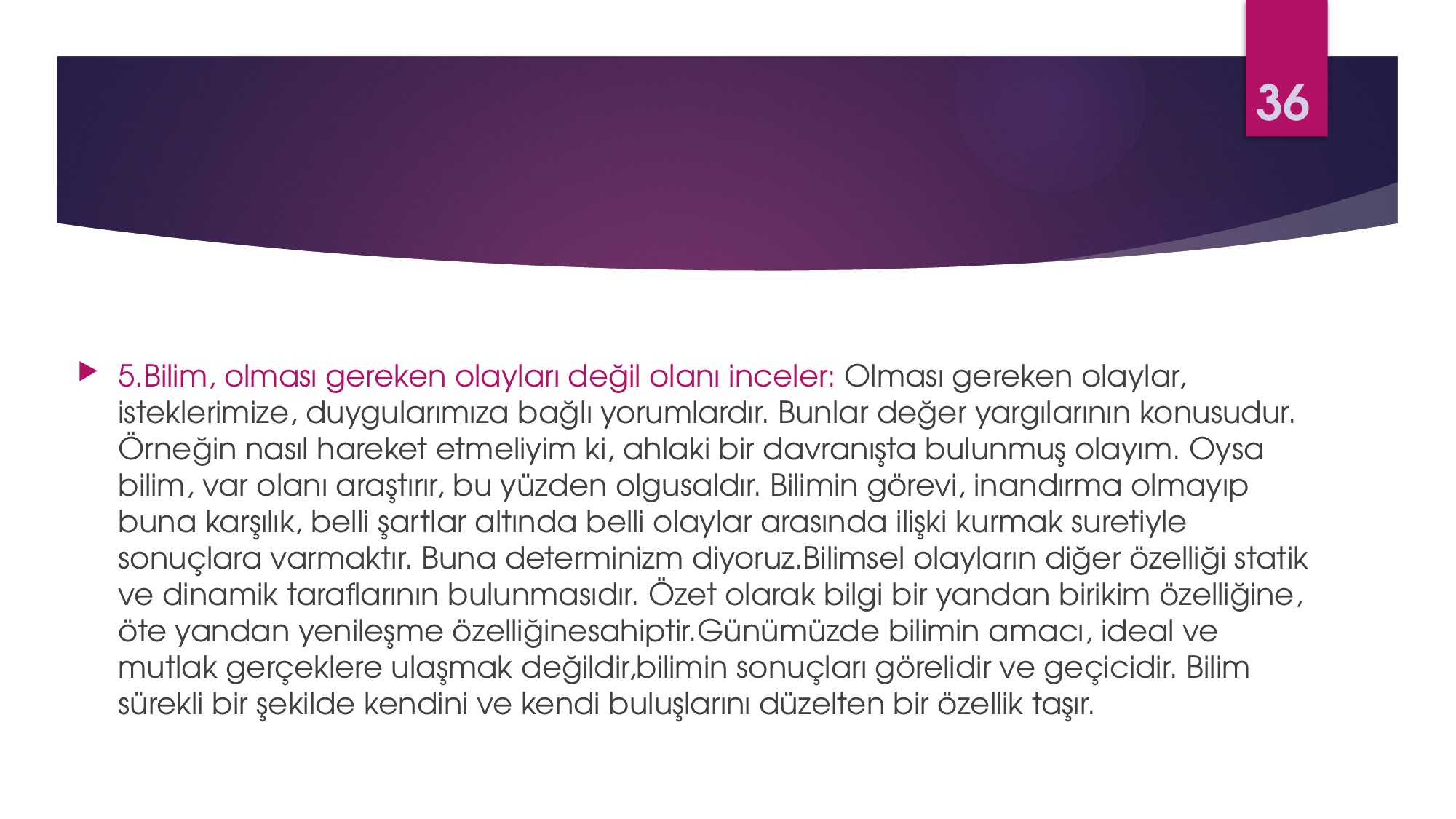

36
5.Bilim, olması gereken olayları değil olanı inceler: Olması gereken olaylar, isteklerimize, duygularımıza bağlı yorumlardır. Bunlar değer yargılarının konusudur. Örneğin nasıl hareket etmeliyim ki, ahlaki bir davranışta bulunmuş olayım. Oysa bilim, var olanı araştırır, bu yüzden olgusaldır. Bilimin görevi, inandırma olmayıp buna karşılık, belli şartlar altında belli olaylar arasında ilişki kurmak suretiyle sonuçlara varmaktır. Buna determinizm diyoruz.Bilimsel olayların diğer özelliği statik ve dinamik taraflarının bulunmasıdır. Özet olarak bilgi bir yandan birikim özelliğine, öte yandan yenileşme özelliğinesahiptir.Günümüzde bilimin amacı, ideal ve mutlak gerçeklere ulaşmak değildir,bilimin sonuçları görelidir ve geçicidir. Bilim sürekli bir şekilde kendini ve kendi buluşlarını düzelten bir özellik taşır.